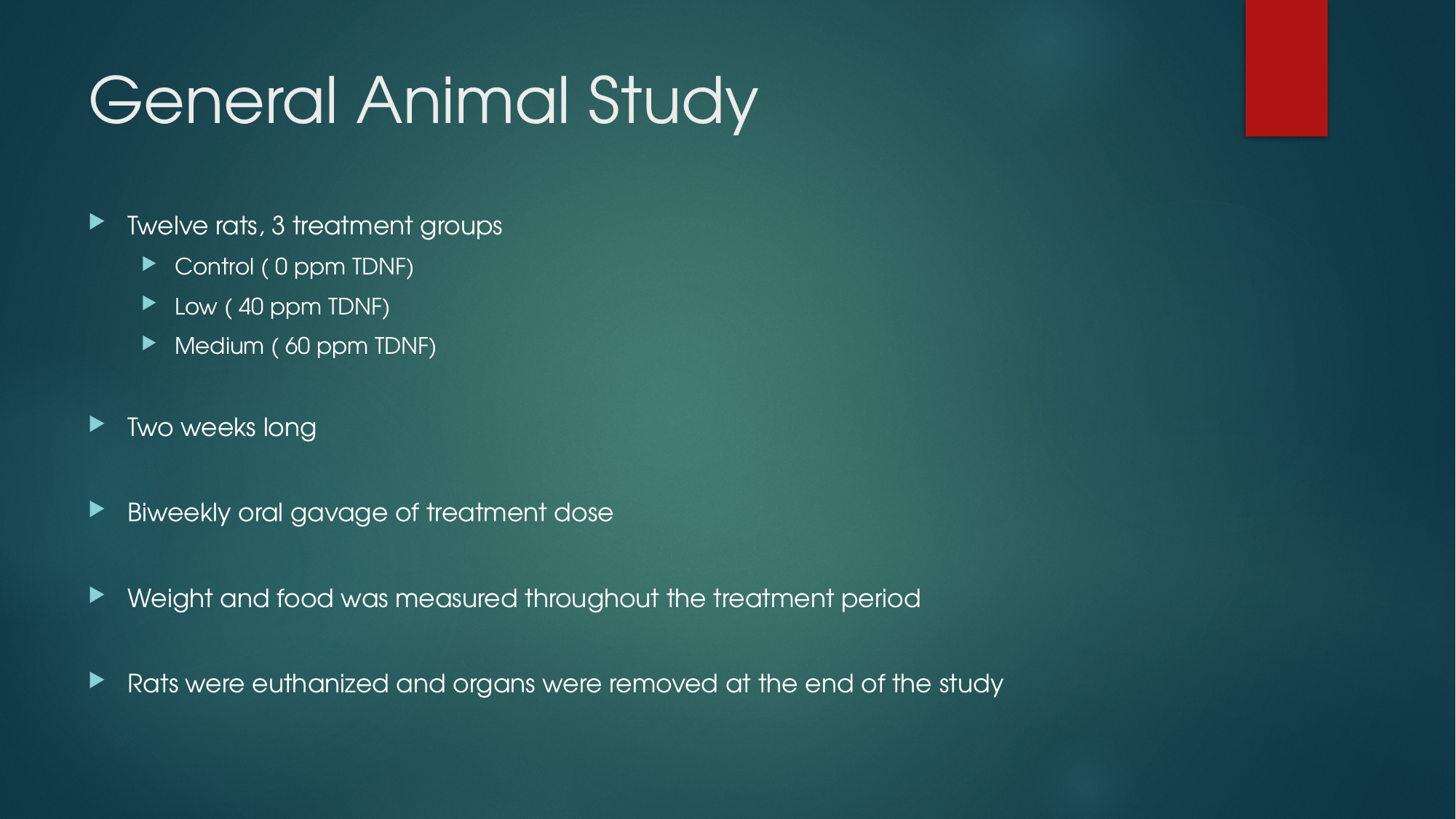

# General Animal Study
Twelve rats, 3 treatment groups
Control ( 0 ppm TDNF)
Low ( 40 ppm TDNF)
Medium ( 60 ppm TDNF)

Two weeks long

Biweekly oral gavage of treatment dose

Weight and food was measured throughout the treatment period

Rats were euthanized and organs were removed at the end of the study